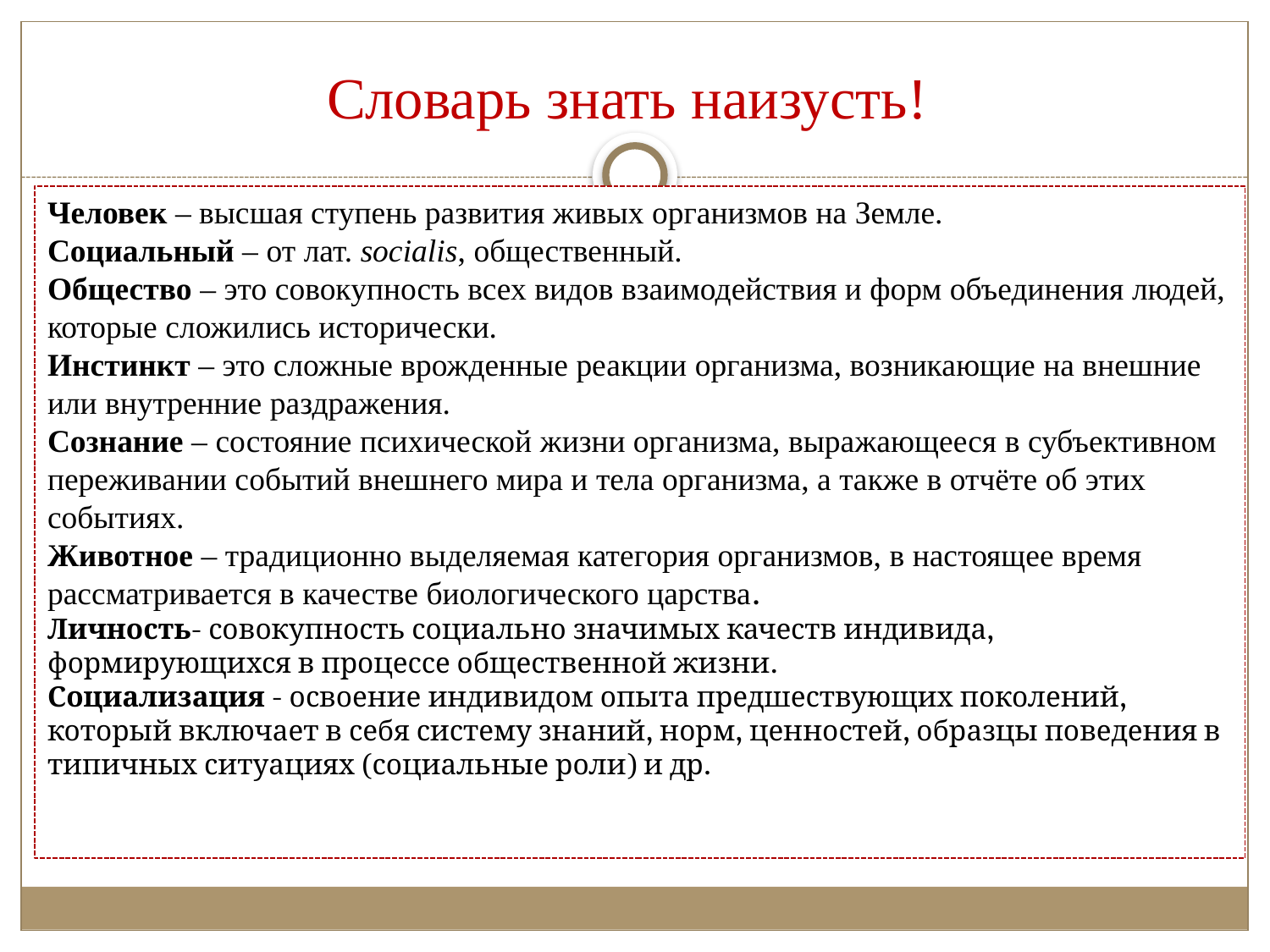

# Словарь знать наизусть!
Человек – высшая ступень развития живых организмов на Земле.
Социальный – от лат. socialis, общественный.
Общество – это совокупность всех видов взаимодействия и форм объединения людей, которые сложились исторически.
Инстинкт – это сложные врожденные реакции организма, возникающие на внешние или внутренние раздражения.
Сознание – состояние психической жизни организма, выражающееся в субъективном переживании событий внешнего мира и тела организма, а также в отчёте об этих событиях.
Животное – традиционно выделяемая категория организмов, в настоящее время рассматривается в качестве биологического царства.
Личность- совокупность социально значимых качеств индивида, формирующихся в процессе общественной жизни.
Социализация - освоение индивидом опыта предшествующих поколений, который включает в себя систему знаний, норм, ценностей, образцы поведения в типичных ситуациях (социальные роли) и др.